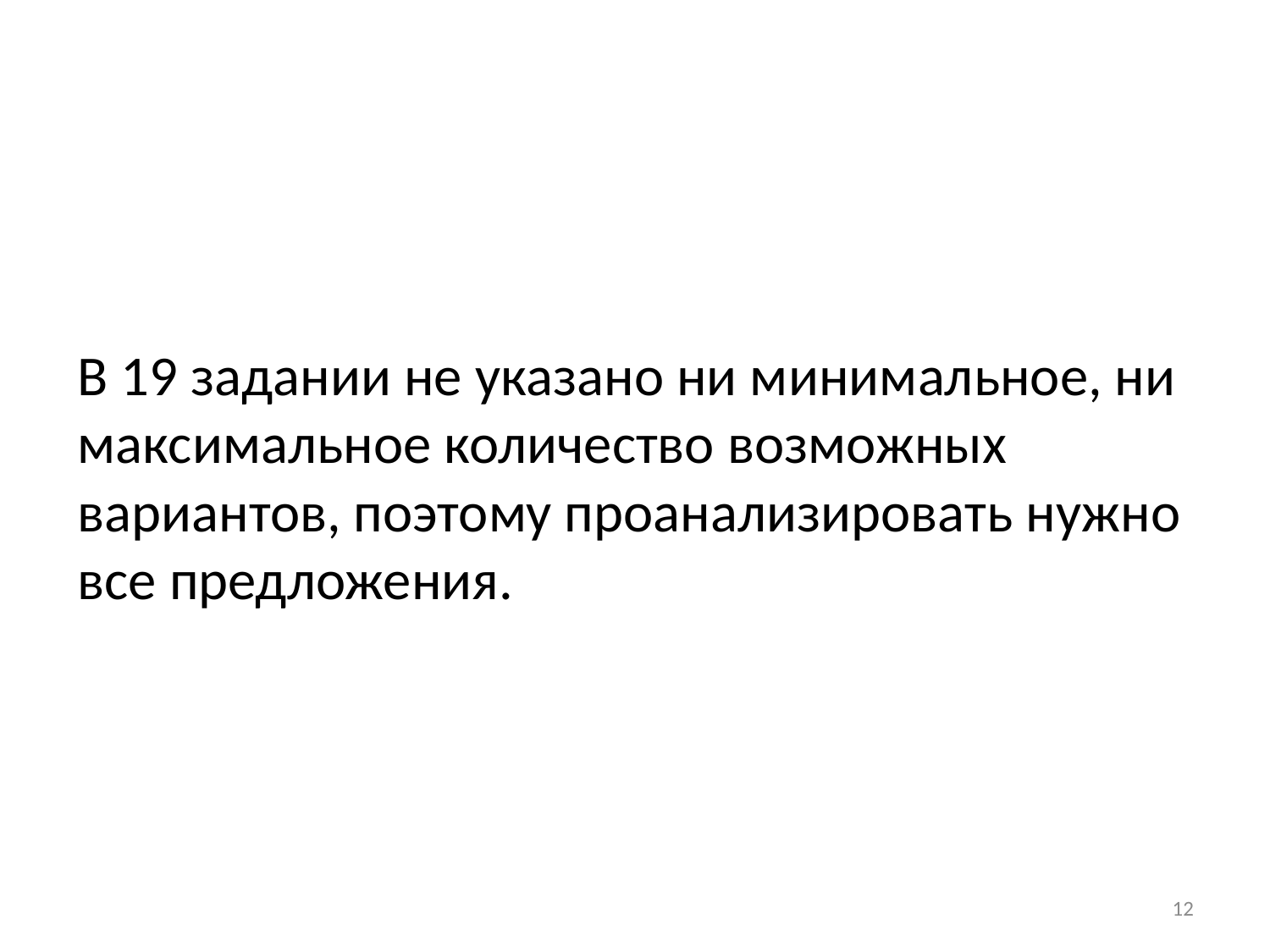

# В 19 задании не указано ни минимальное, ни максимальное количество возможных вариантов, поэтому проанализировать нужно все предложения.

12